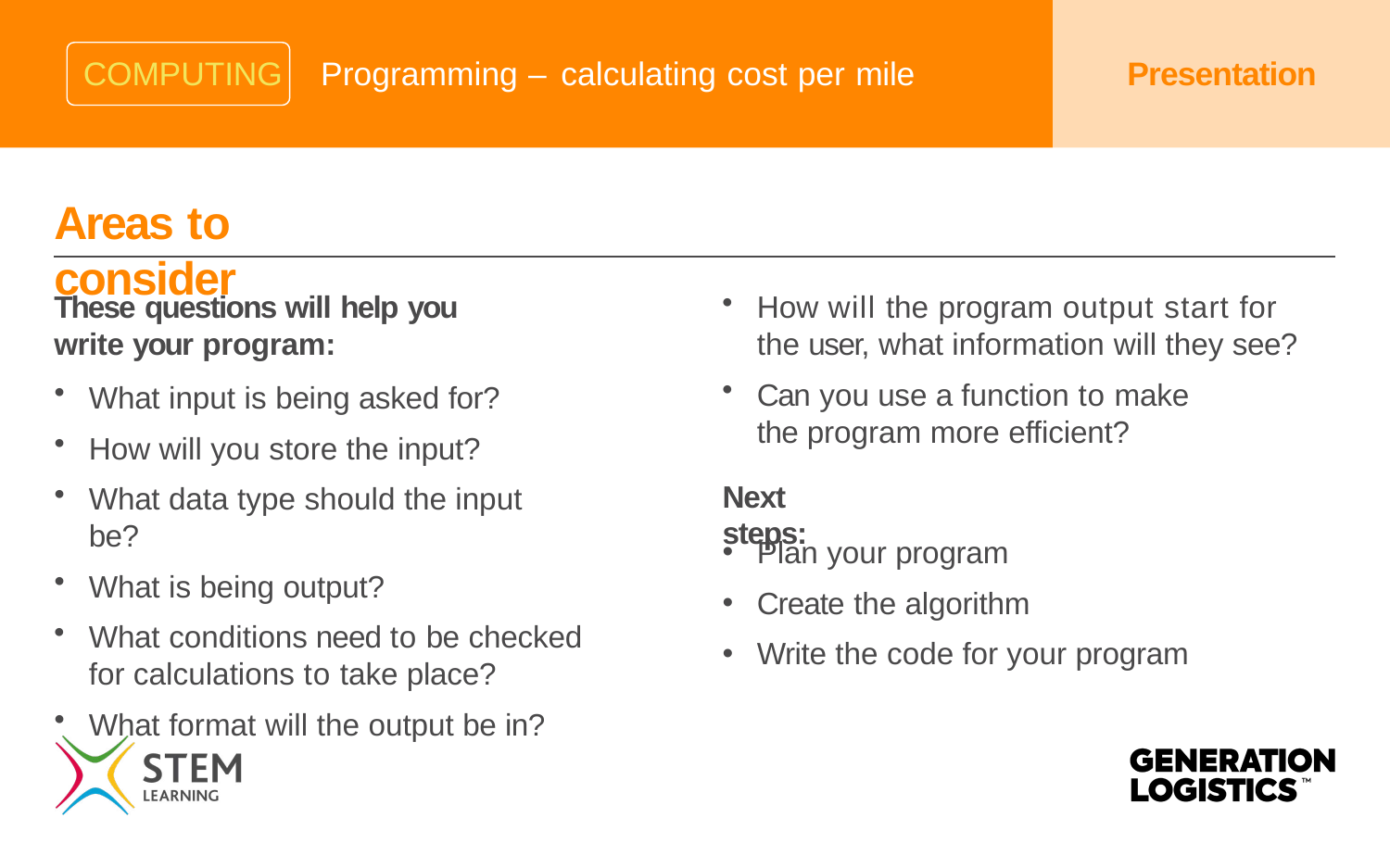

COMPUTING
# Programming – calculating cost per mile
Presentation
Areas to consider

These questions will help you write your program:
What input is being asked for?
How will you store the input?
What data type should the input be?
What is being output?
What conditions need to be checked for calculations to take place?
What format will the output be in?
How will the program output start for the user, what information will they see?
Can you use a function to make the program more efficient?

Plan your program
Create the algorithm
Write the code for your program
Next steps: